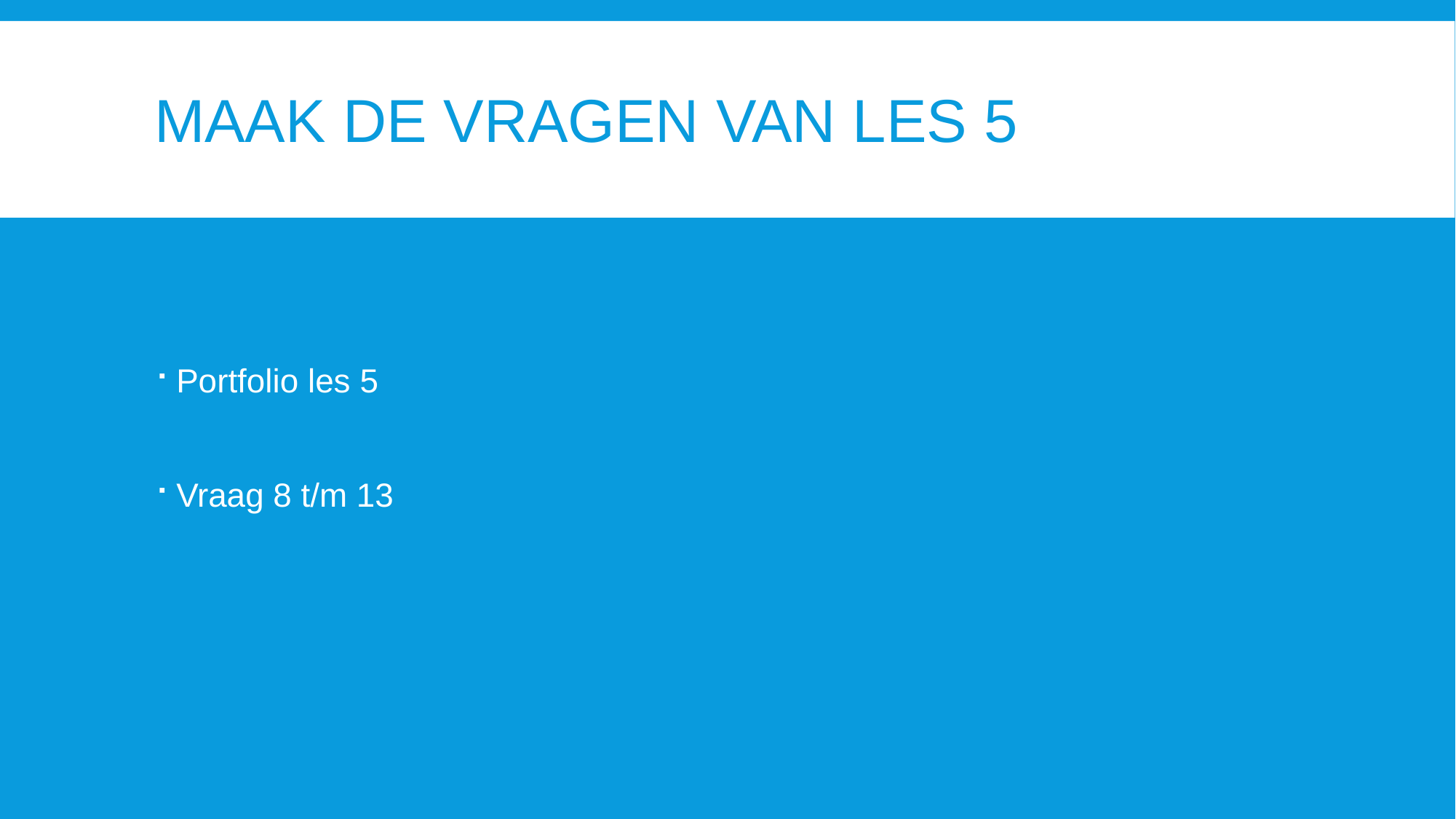

# Maak de vragen van les 5

Portfolio les 5

Vraag 8 t/m 13